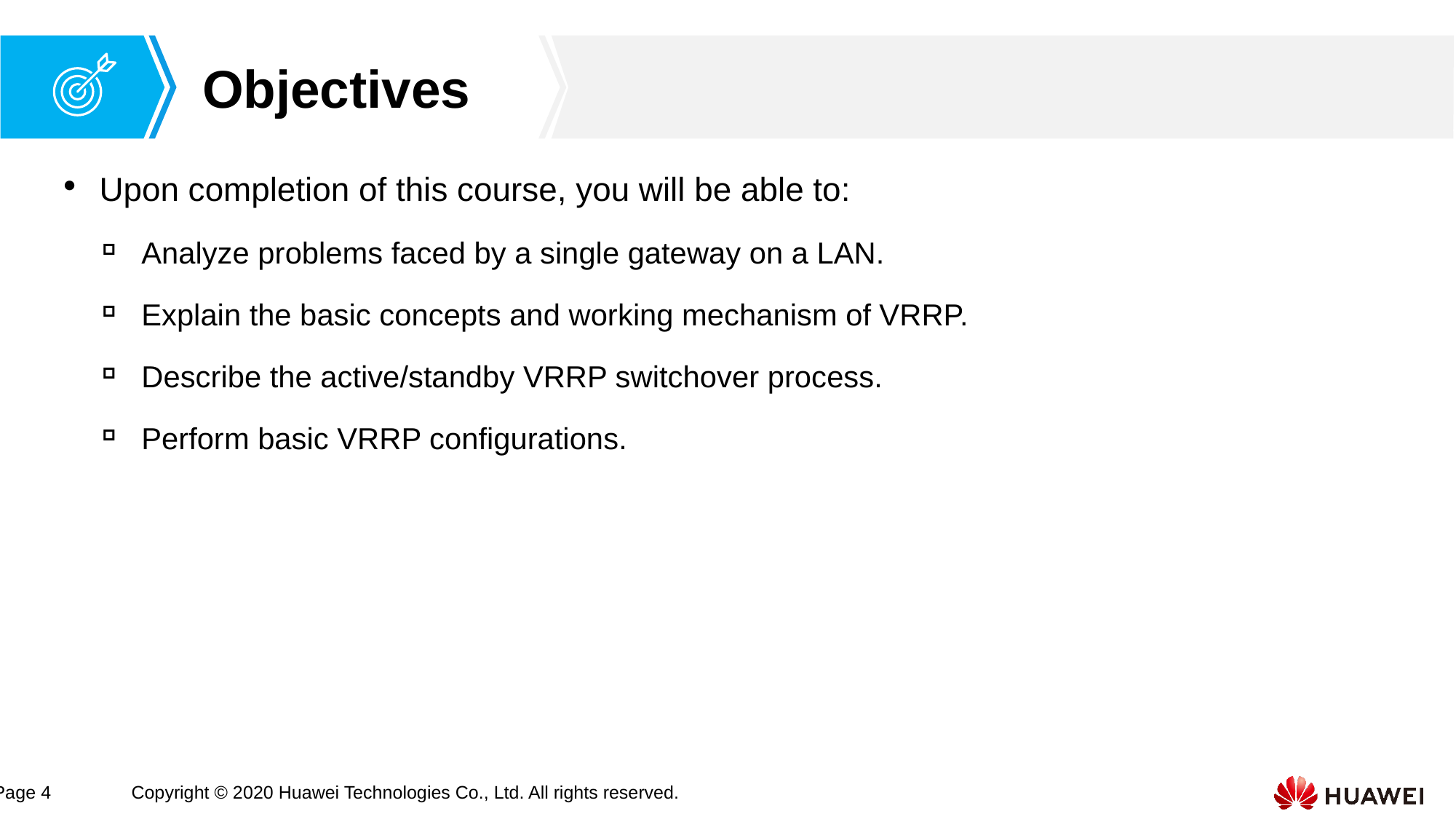

Upon completion of this course, you will be able to:
Analyze problems faced by a single gateway on a LAN.
Explain the basic concepts and working mechanism of VRRP.
Describe the active/standby VRRP switchover process.
Perform basic VRRP configurations.